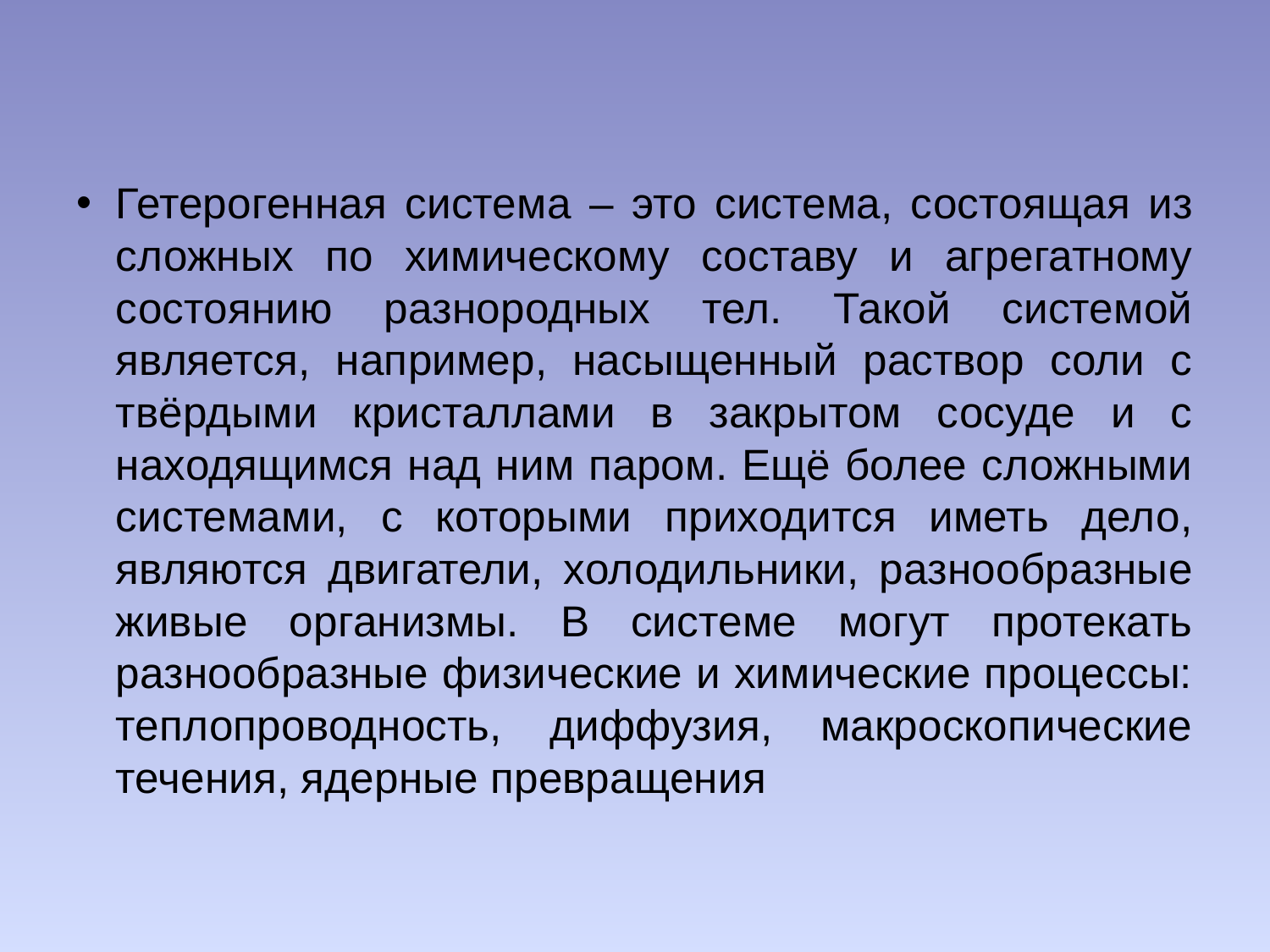

Гетерогенная система – это система, состоящая из сложных по химическому составу и агрегатному состоянию разнородных тел. Такой системой является, например, насыщенный раствор соли с твёрдыми кристаллами в закрытом сосуде и с находящимся над ним паром. Ещё более сложными системами, с которыми приходится иметь дело, являются двигатели, холодильники, разнообразные живые организмы. В системе могут протекать разнообразные физические и химические процессы: теплопроводность, диффузия, макроскопические течения, ядерные превращения